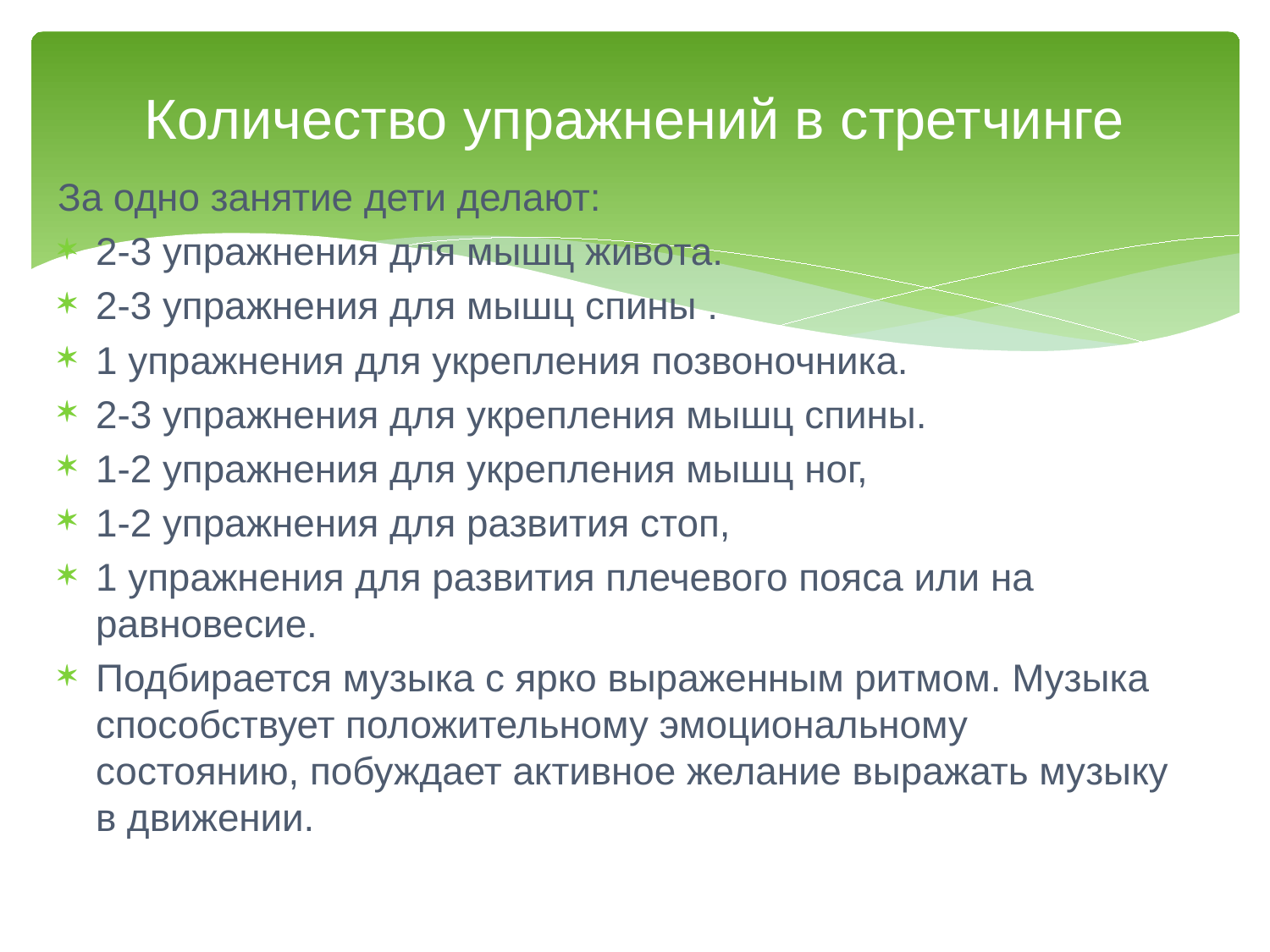

# Количество упражнений в стретчинге
За одно занятие дети делают:
2-3 упражнения для мышц живота.
2-3 упражнения для мышц спины .
1 упражнения для укрепления позвоночника.
2-3 упражнения для укрепления мышц спины.
1-2 упражнения для укрепления мышц ног,
1-2 упражнения для развития стоп,
1 упражнения для развития плечевого пояса или на равновесие.
Подбирается музыка с ярко выраженным ритмом. Музыка способствует положительному эмоциональному состоянию, побуждает активное желание выражать музыку в движении.